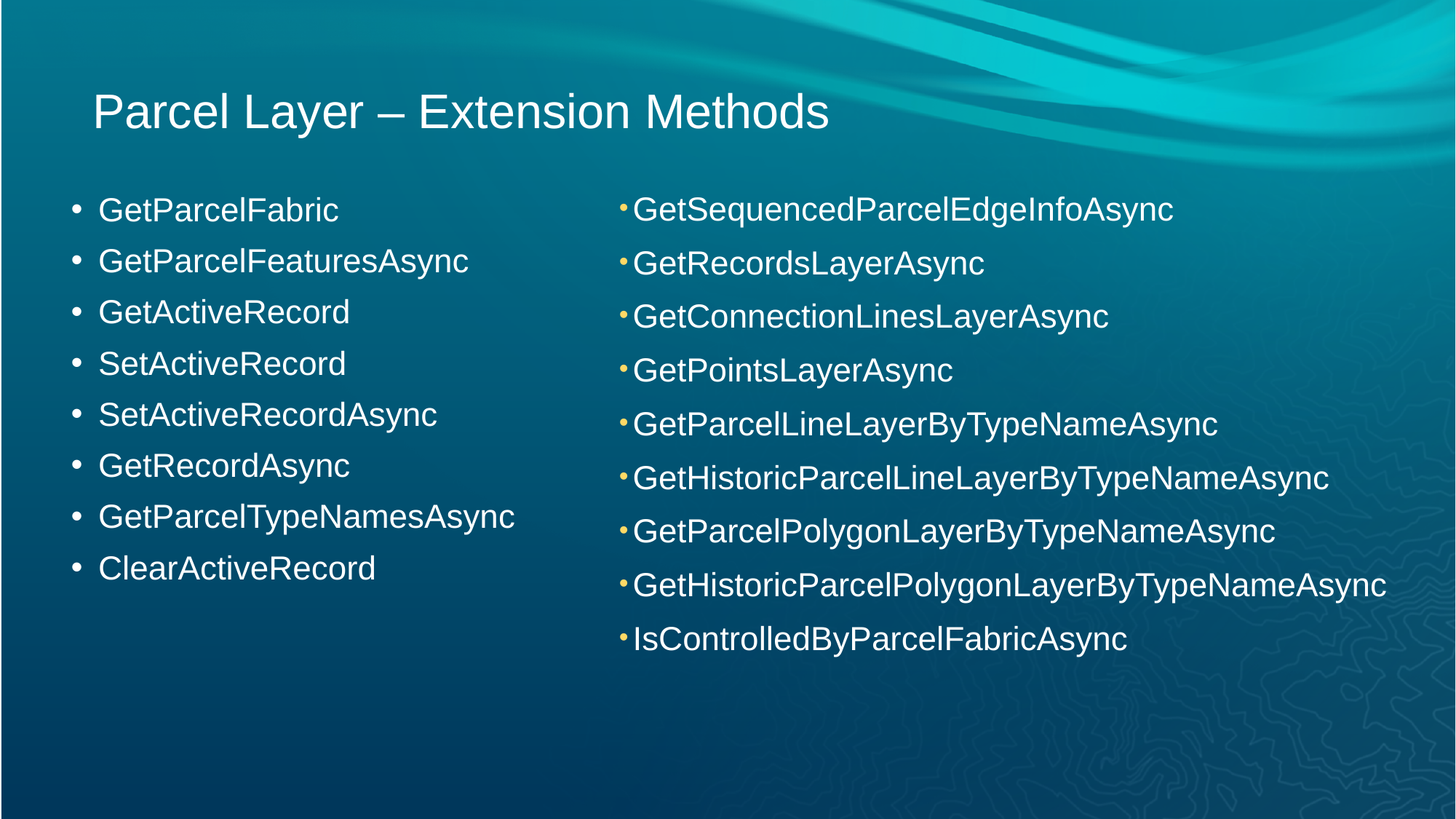

# Parcel Layer – Extension Methods
GetSequencedParcelEdgeInfoAsync
GetRecordsLayerAsync
GetConnectionLinesLayerAsync
GetPointsLayerAsync
GetParcelLineLayerByTypeNameAsync
GetHistoricParcelLineLayerByTypeNameAsync
GetParcelPolygonLayerByTypeNameAsync
GetHistoricParcelPolygonLayerByTypeNameAsync
IsControlledByParcelFabricAsync

GetParcelFabric
GetParcelFeaturesAsync
GetActiveRecord
SetActiveRecord
SetActiveRecordAsync
GetRecordAsync
GetParcelTypeNamesAsync
ClearActiveRecord